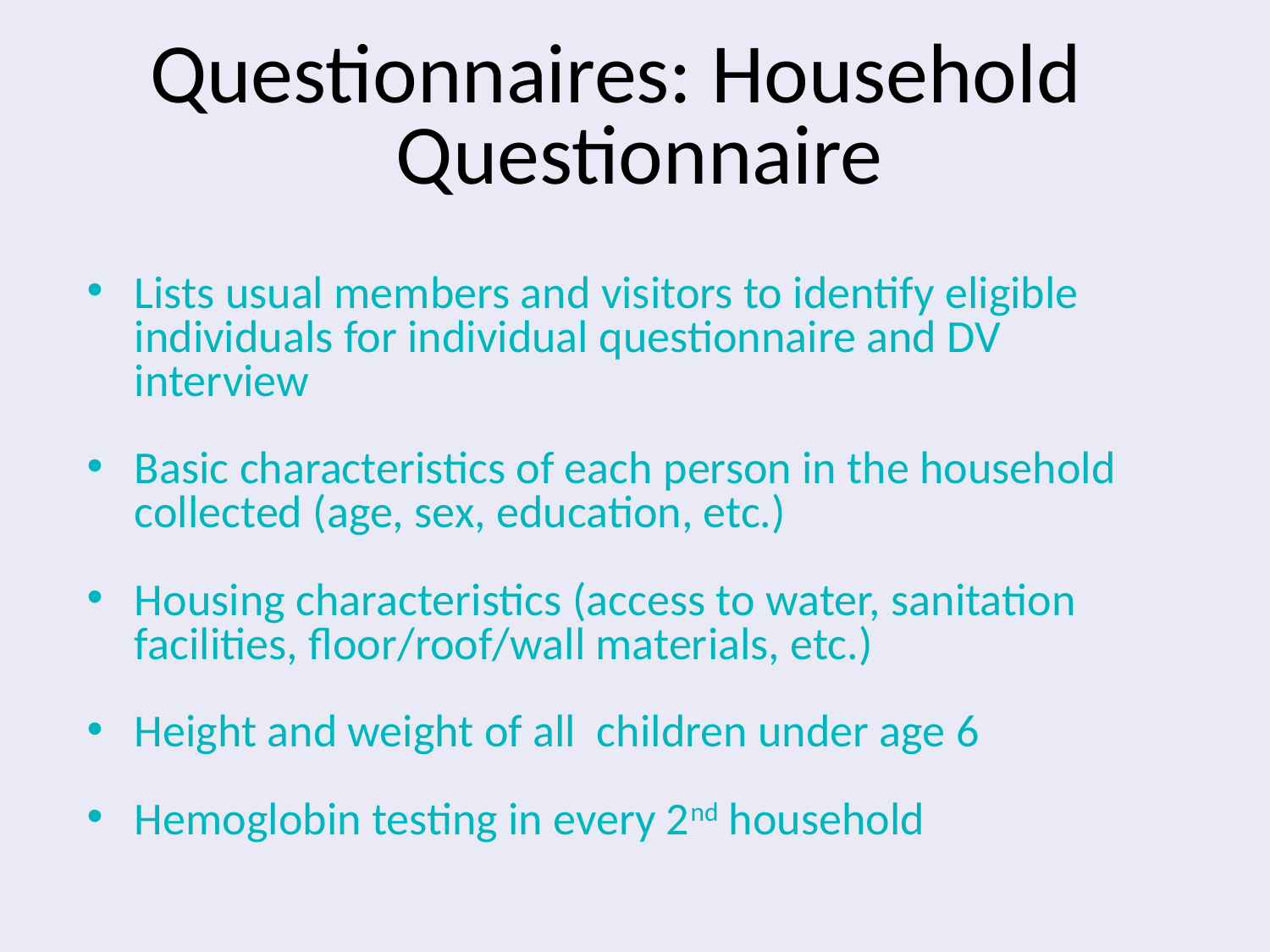

Questionnaires: Household Questionnaire
Lists usual members and visitors to identify eligible individuals for individual questionnaire and DV interview
Basic characteristics of each person in the household collected (age, sex, education, etc.)
Housing characteristics (access to water, sanitation facilities, floor/roof/wall materials, etc.)
Height and weight of all  children under age 6
Hemoglobin testing in every 2nd household